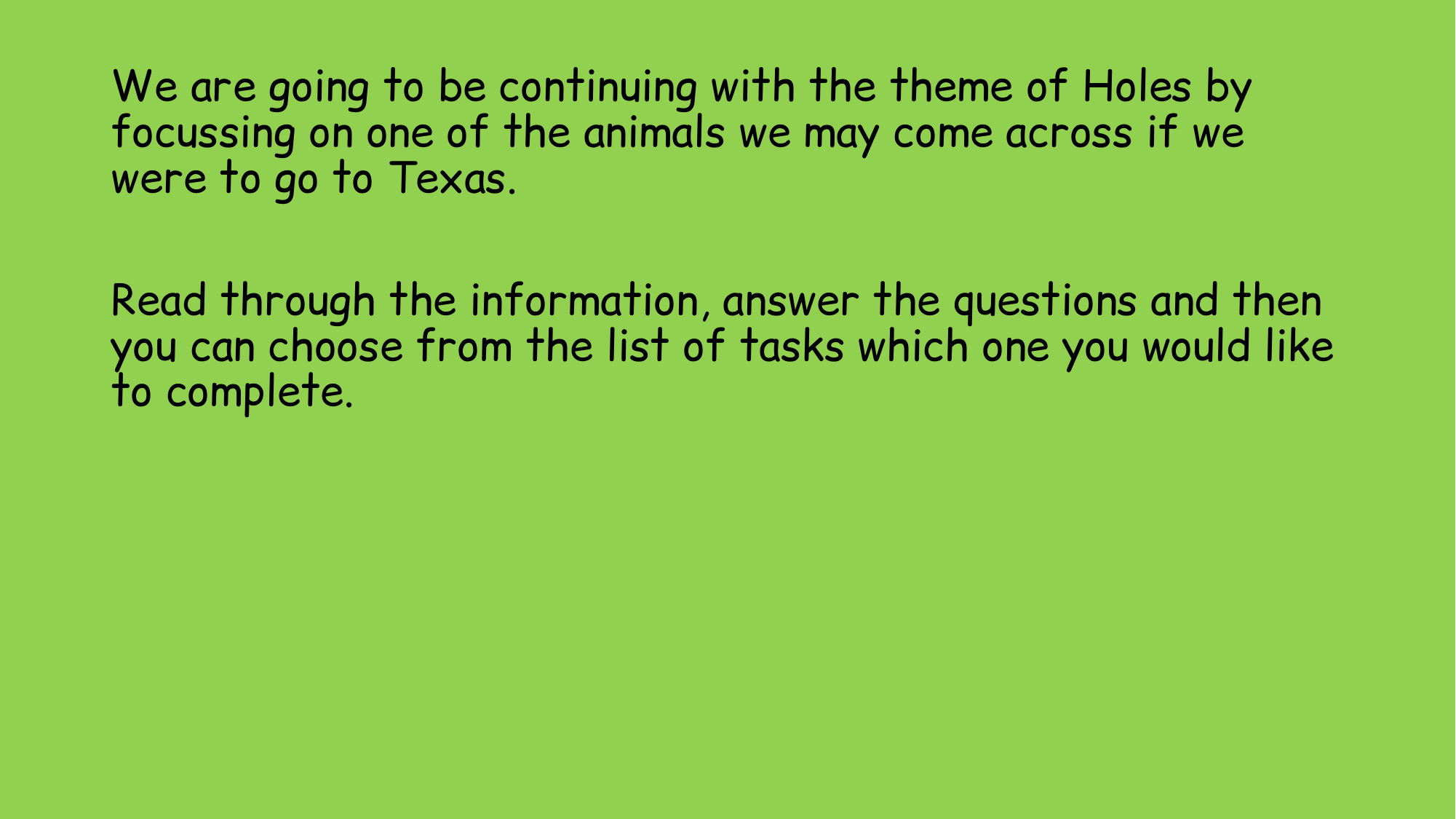

We are going to be continuing with the theme of Holes by focussing on one of the animals we may come across if we were to go to Texas.

Read through the information, answer the questions and then you can choose from the list of tasks which one you would like to complete.